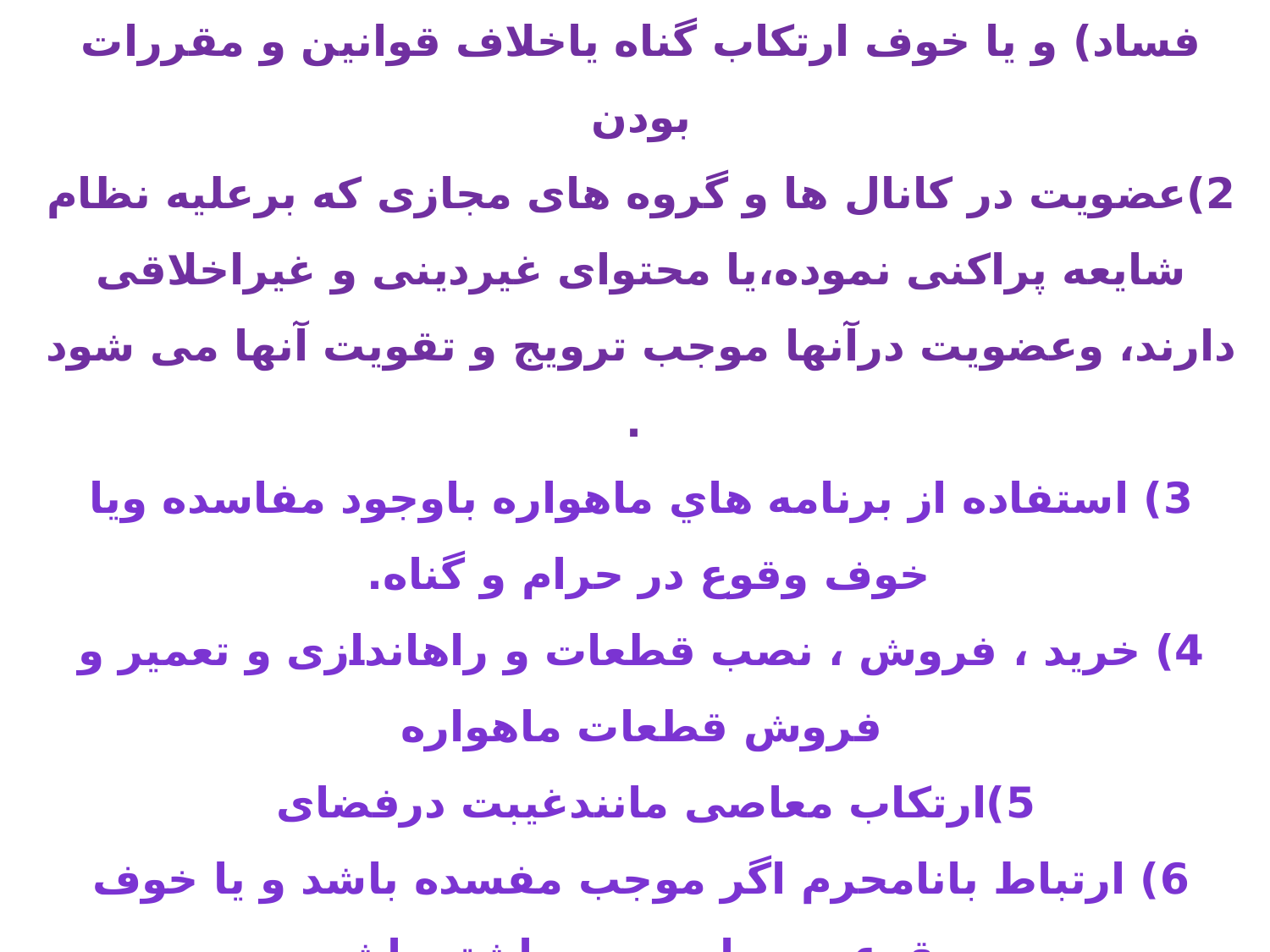

# 1)حضوردرفضای مجازی  باوجودمفسده (مانند ترویج فساد) و یا خوف ارتکاب گناه یاخلاف قوانین و مقررات بودن 2)عضویت در کانال ها و گروه های مجازی که برعلیه نظام شایعه پراکنی نموده،یا محتوای غیردینی و غیراخلاقی دارند، وعضویت درآنها موجب ترویج و تقویت آنها می شود  . 3) استفاده از برنامه هاي ماهواره باوجود مفاسده ویا خوف وقوع در حرام و گناه. 4) خريد ، فروش ، نصب قطعات و راه‏اندازى و تعمير و فروش قطعات ماهواره 5)ارتکاب معاصی مانندغیبت درفضای 6) ارتباط بانامحرم اگر موجب مفسده باشد و یا خوف وقوع درحرام وجود داشته باشد